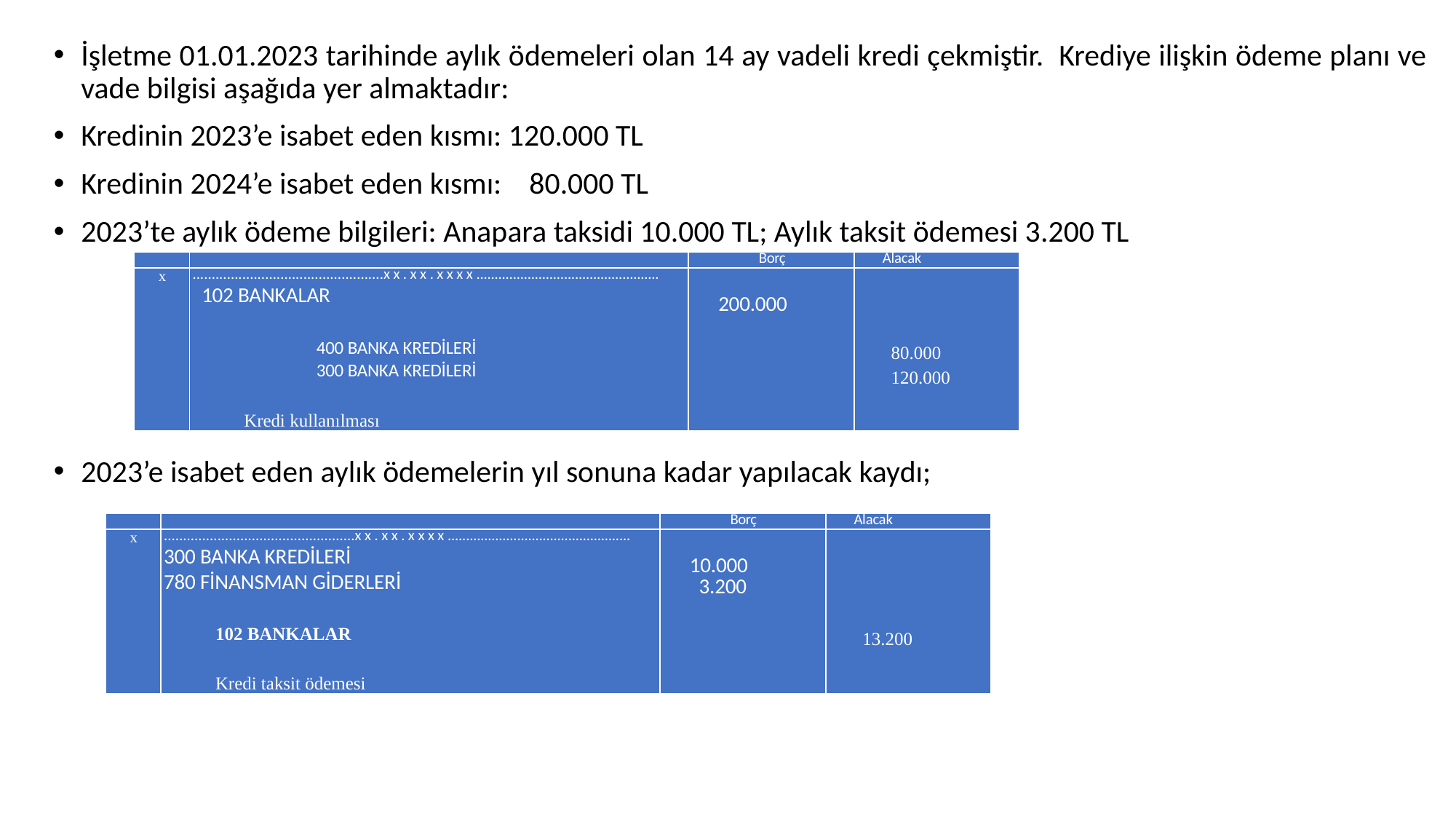

İşletme 01.01.2023 tarihinde aylık ödemeleri olan 14 ay vadeli kredi çekmiştir.  Krediye ilişkin ödeme planı ve vade bilgisi aşağıda yer almaktadır:
Kredinin 2023’e isabet eden kısmı: 120.000 TL
Kredinin 2024’e isabet eden kısmı:    80.000 TL
2023’te aylık ödeme bilgileri: Anapara taksidi 10.000 TL; Aylık taksit ödemesi 3.200 TL

2023’e isabet eden aylık ödemelerin yıl sonuna kadar yapılacak kaydı;

|  |  | Borç | Alacak |
| --- | --- | --- | --- |
| x | ..................................................xx.xx.xxxx.................................................. 102 BANKALAR 400 BANKA KREDİLERİ 300 BANKA KREDİLERİ Kredi kullanılması | 200.000 | 80.000 120.000 |
|  |  | Borç | Alacak |
| --- | --- | --- | --- |
| x | ..................................................xx.xx.xxxx.................................................. 300 BANKA KREDİLERİ 780 FİNANSMAN GİDERLERİ 102 BANKALAR Kredi taksit ödemesi | 10.000 3.200 | 13.200 |